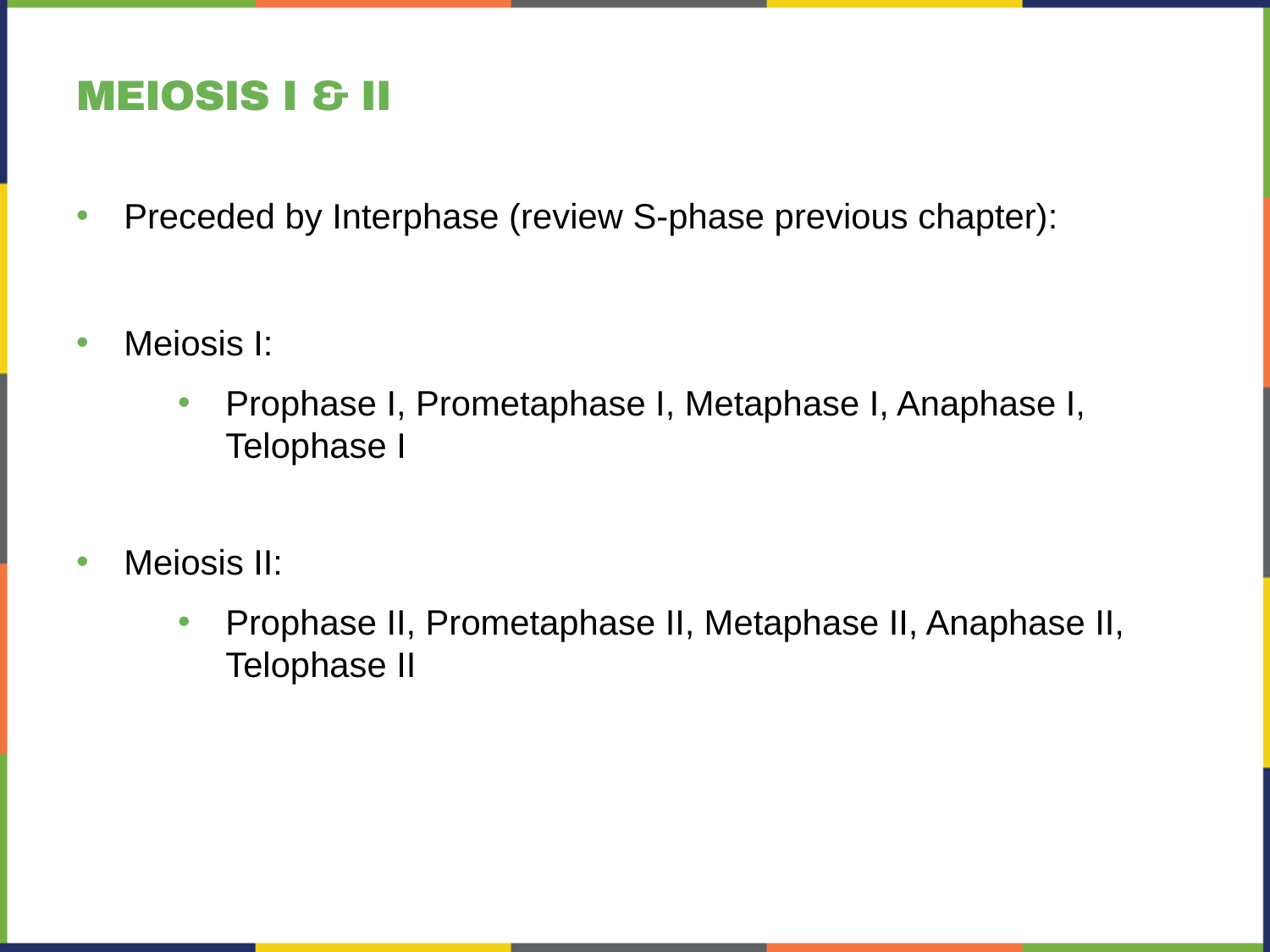

# Meiosis I & II
Preceded by Interphase (review S-phase previous chapter):

Meiosis I:
Prophase I, Prometaphase I, Metaphase I, Anaphase I, Telophase I

Meiosis II:
Prophase II, Prometaphase II, Metaphase II, Anaphase II, Telophase II